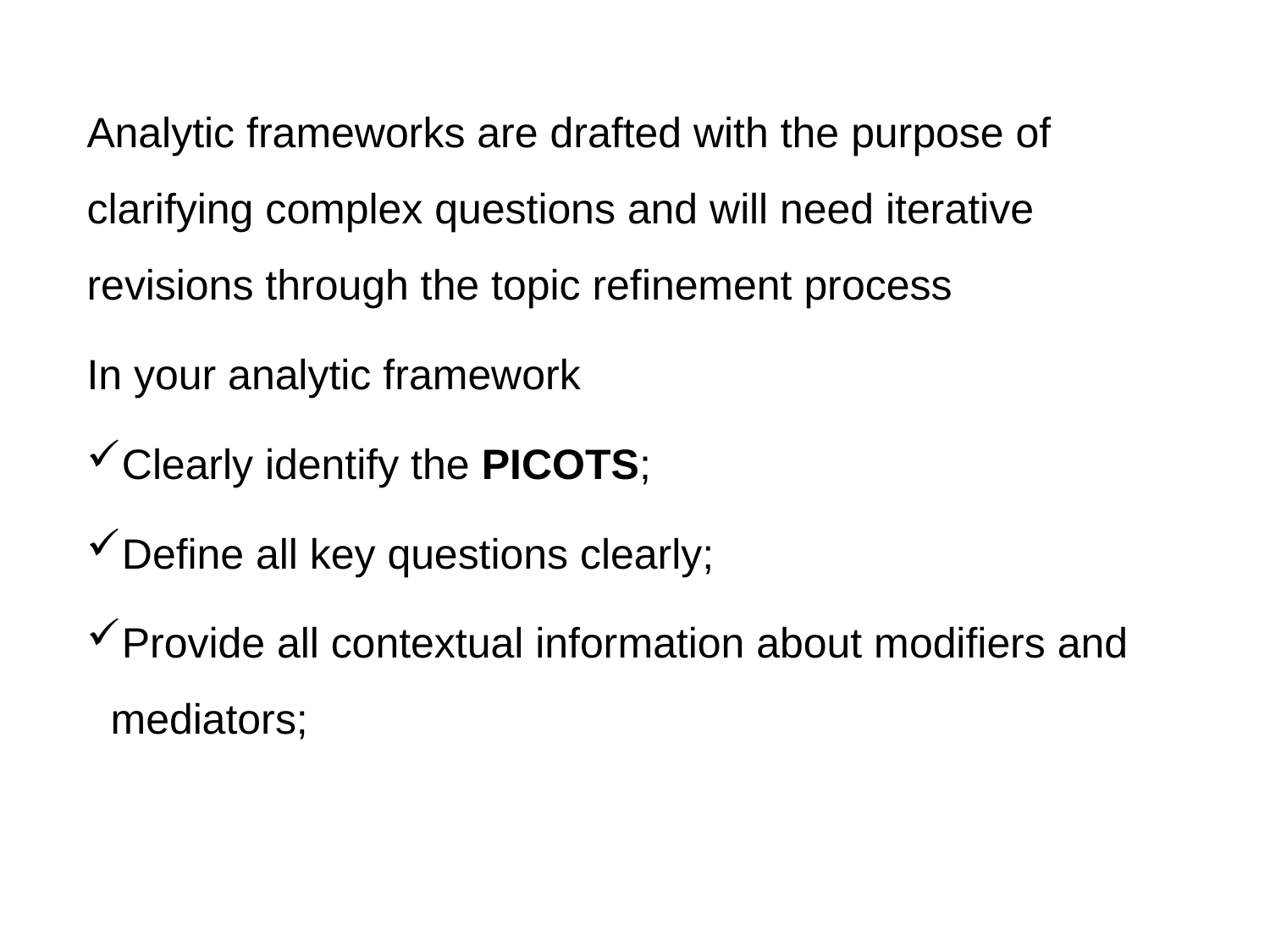

Analytic frameworks are drafted with the purpose of clarifying complex questions and will need iterative revisions through the topic refinement process
In your analytic framework
Clearly identify the PICOTS;
Define all key questions clearly;
Provide all contextual information about modifiers and mediators;